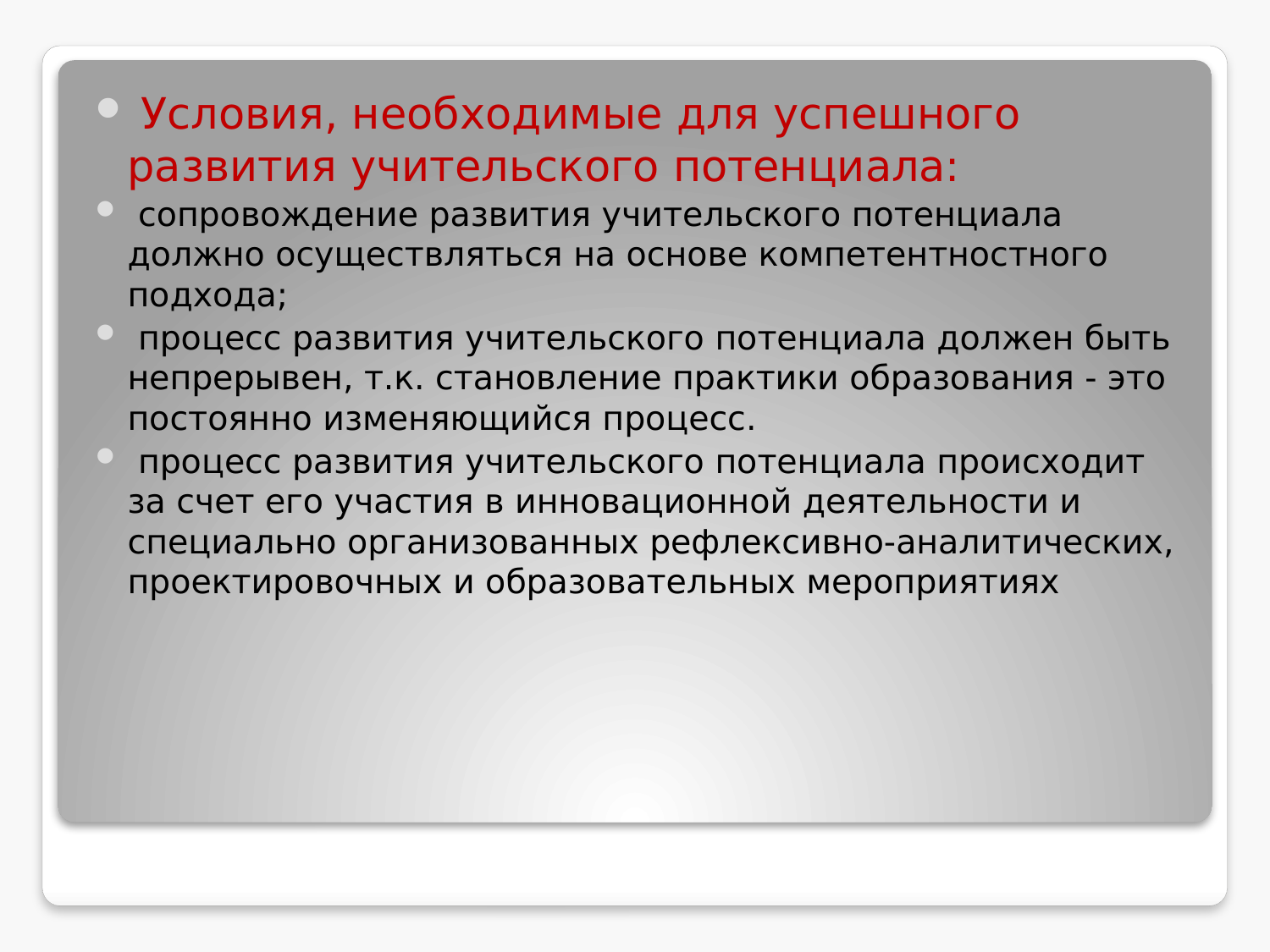

Условия, необходимые для успешного развития учительского потенциала:
 сопровождение развития учительского потенциала должно осуществляться на основе компетентностного подхода;
 процесс развития учительского потенциала должен быть непрерывен, т.к. становление практики образования - это постоянно изменяющийся процесс.
 процесс развития учительского потенциала происходит за счет его участия в инновационной деятельности и специально организованных рефлексивно-аналитических, проектировочных и образовательных мероприятиях

#